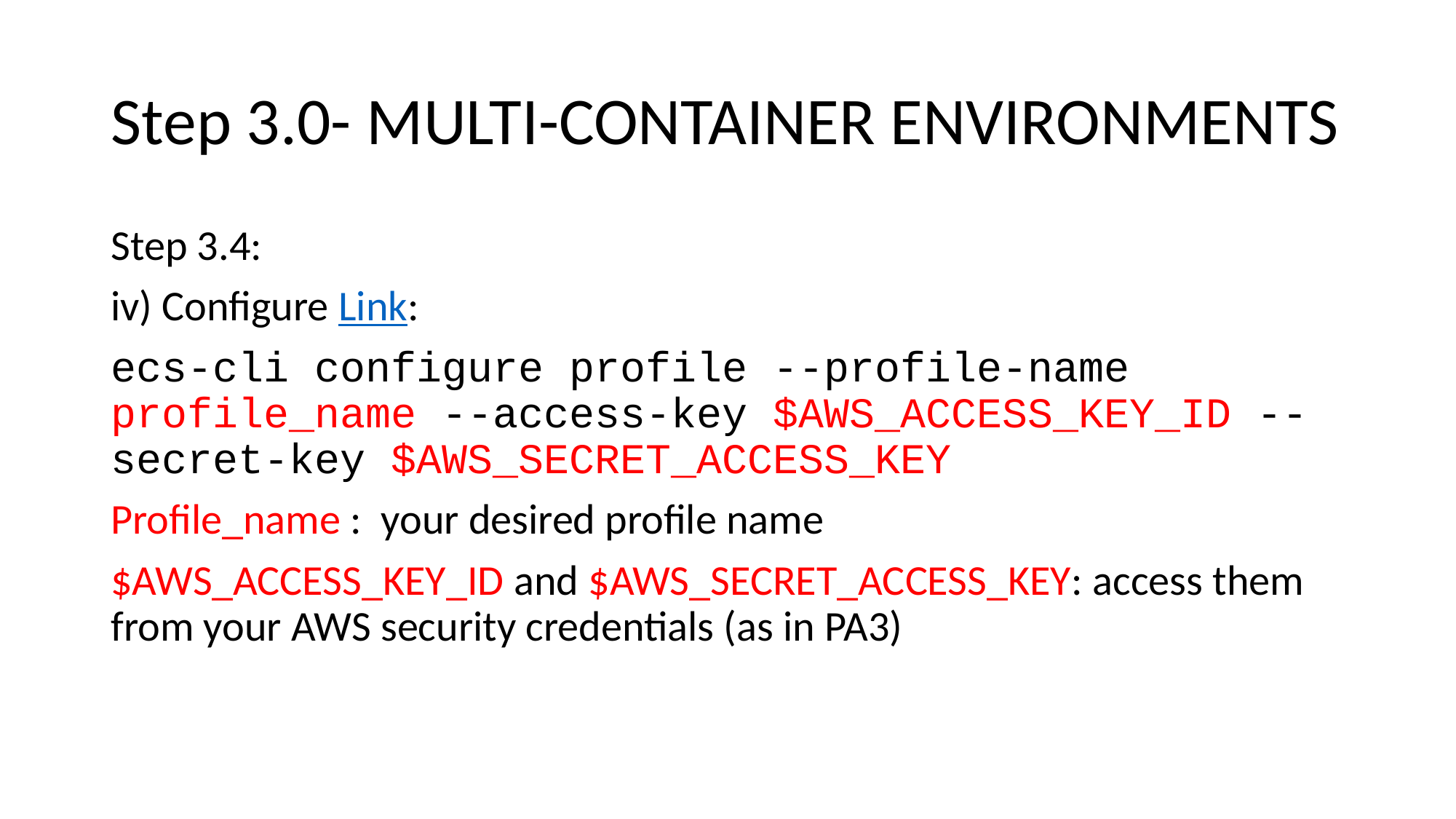

# Step 3.0- MULTI-CONTAINER ENVIRONMENTS
Step 3.4:
iv) Configure Link:
ecs-cli configure profile --profile-name profile_name --access-key $AWS_ACCESS_KEY_ID --secret-key $AWS_SECRET_ACCESS_KEY
Profile_name :  your desired profile name
$AWS_ACCESS_KEY_ID and $AWS_SECRET_ACCESS_KEY: access them from your AWS security credentials (as in PA3)